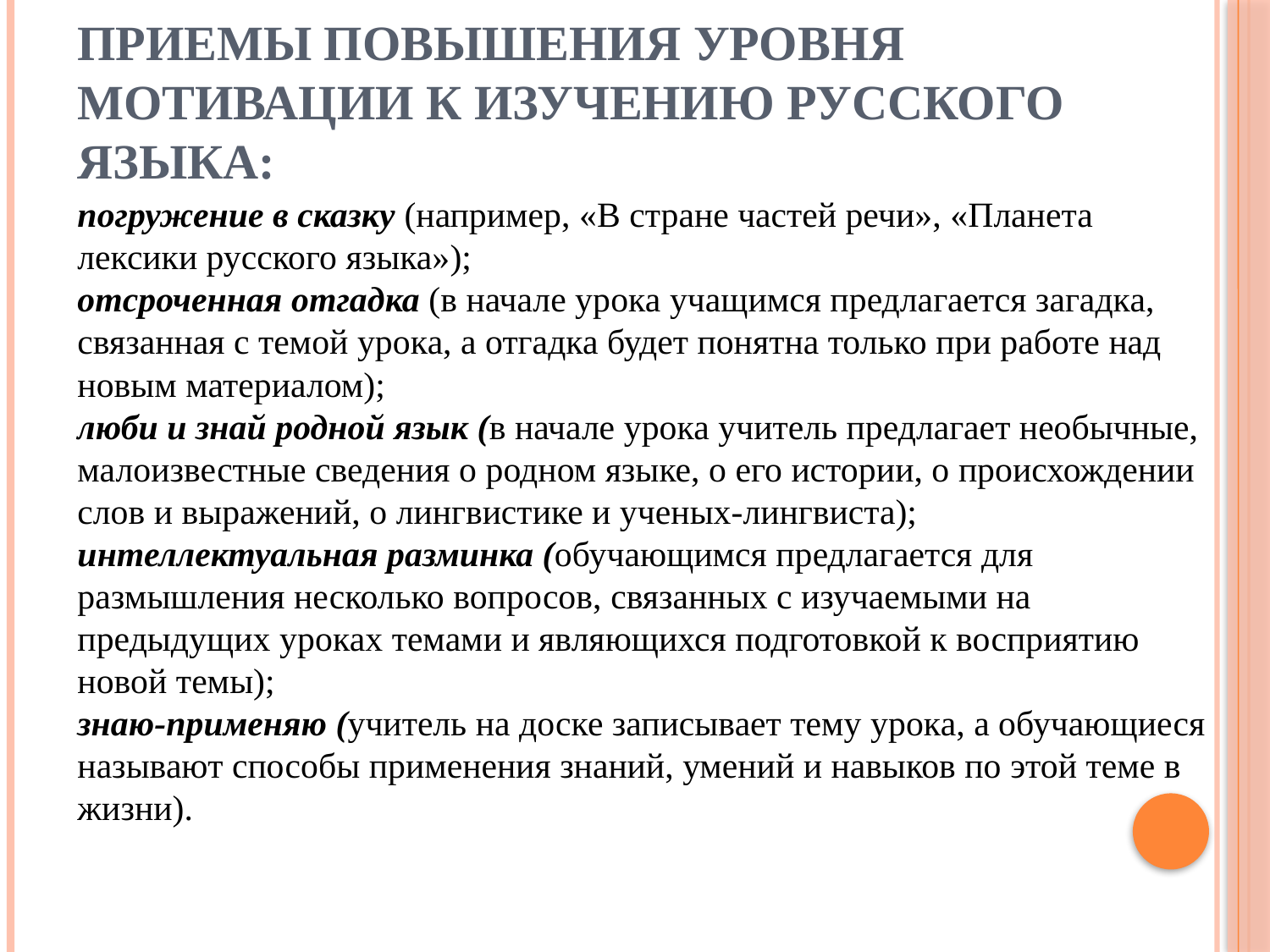

# Приемы повышения уровня мотивации к изучению русского языка:
погружение в сказку (например, «В стране частей речи», «Планета лексики русского языка»);
отсроченная отгадка (в начале урока учащимся предлагается загадка, связанная с темой урока, а отгадка будет понятна только при работе над новым материалом);
люби и знай родной язык (в начале урока учитель предлагает необычные, малоизвестные сведения о родном языке, о его истории, о происхождении слов и выражений, о лингвистике и ученых-лингвиста);
интеллектуальная разминка (обучающимся предлагается для размышления несколько вопросов, связанных с изучаемыми на предыдущих уроках темами и являющихся подготовкой к восприятию новой темы);
знаю-применяю (учитель на доске записывает тему урока, а обучающиеся называют способы применения знаний, умений и навыков по этой теме в жизни).